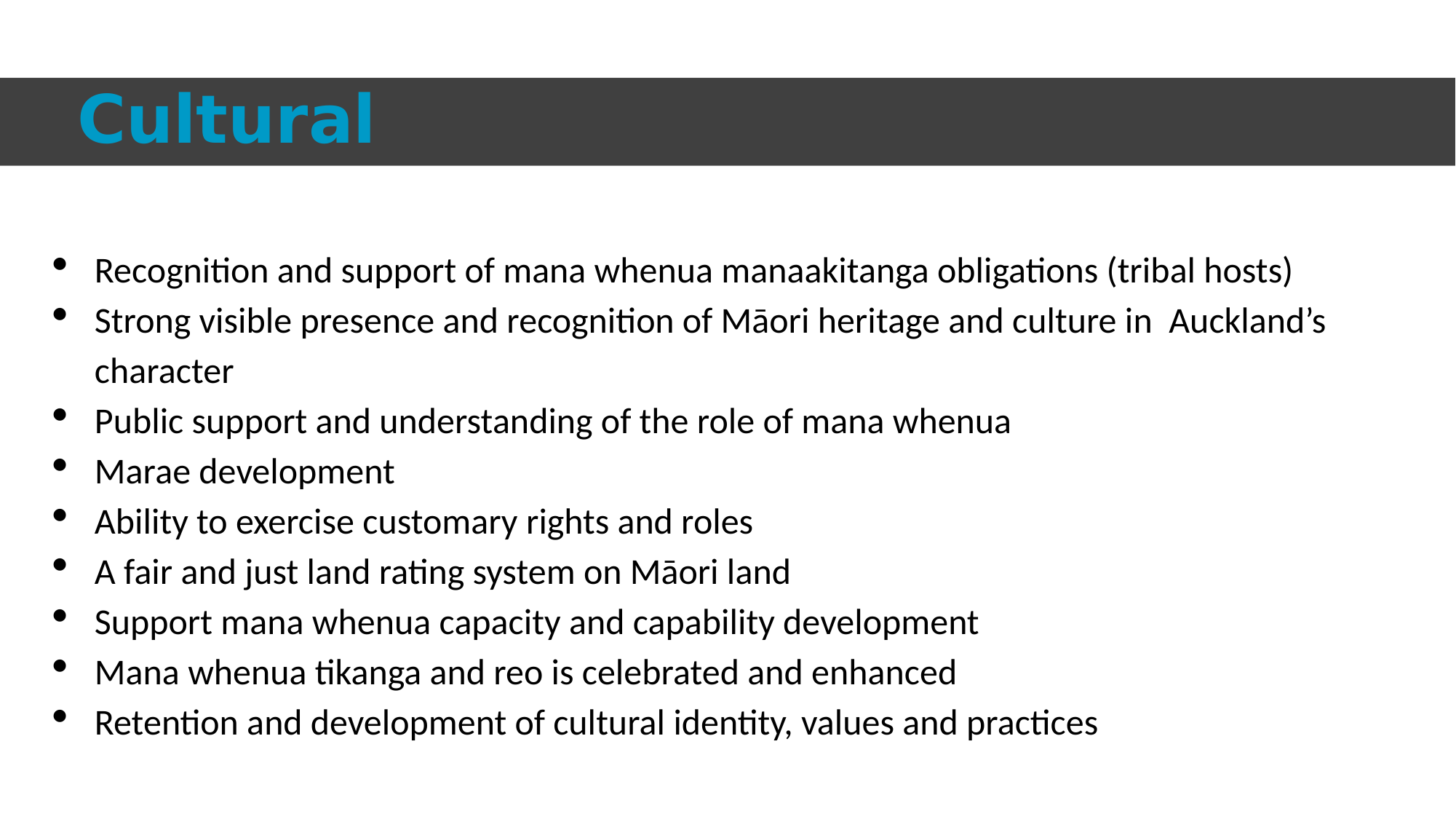

# Cultural

Recognition and support of mana whenua manaakitanga obligations (tribal hosts)
Strong visible presence and recognition of Māori heritage and culture in  Auckland’s character
Public support and understanding of the role of mana whenua
Marae development
Ability to exercise customary rights and roles
A fair and just land rating system on Māori land
Support mana whenua capacity and capability development
Mana whenua tikanga and reo is celebrated and enhanced
Retention and development of cultural identity, values and practices